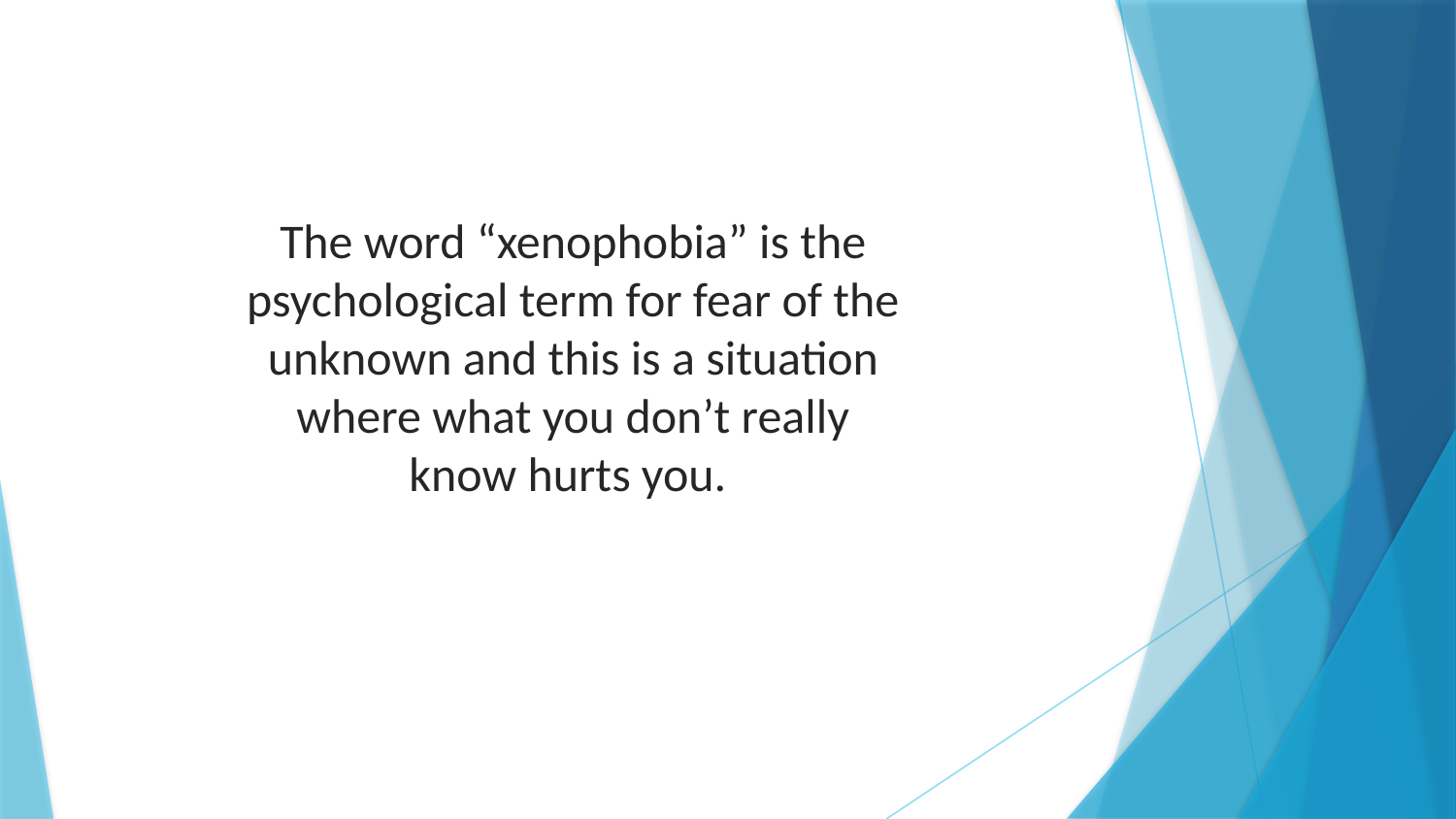

The word “xenophobia” is the psychological term for fear of the unknown and this is a situation where what you don’t really know hurts you.